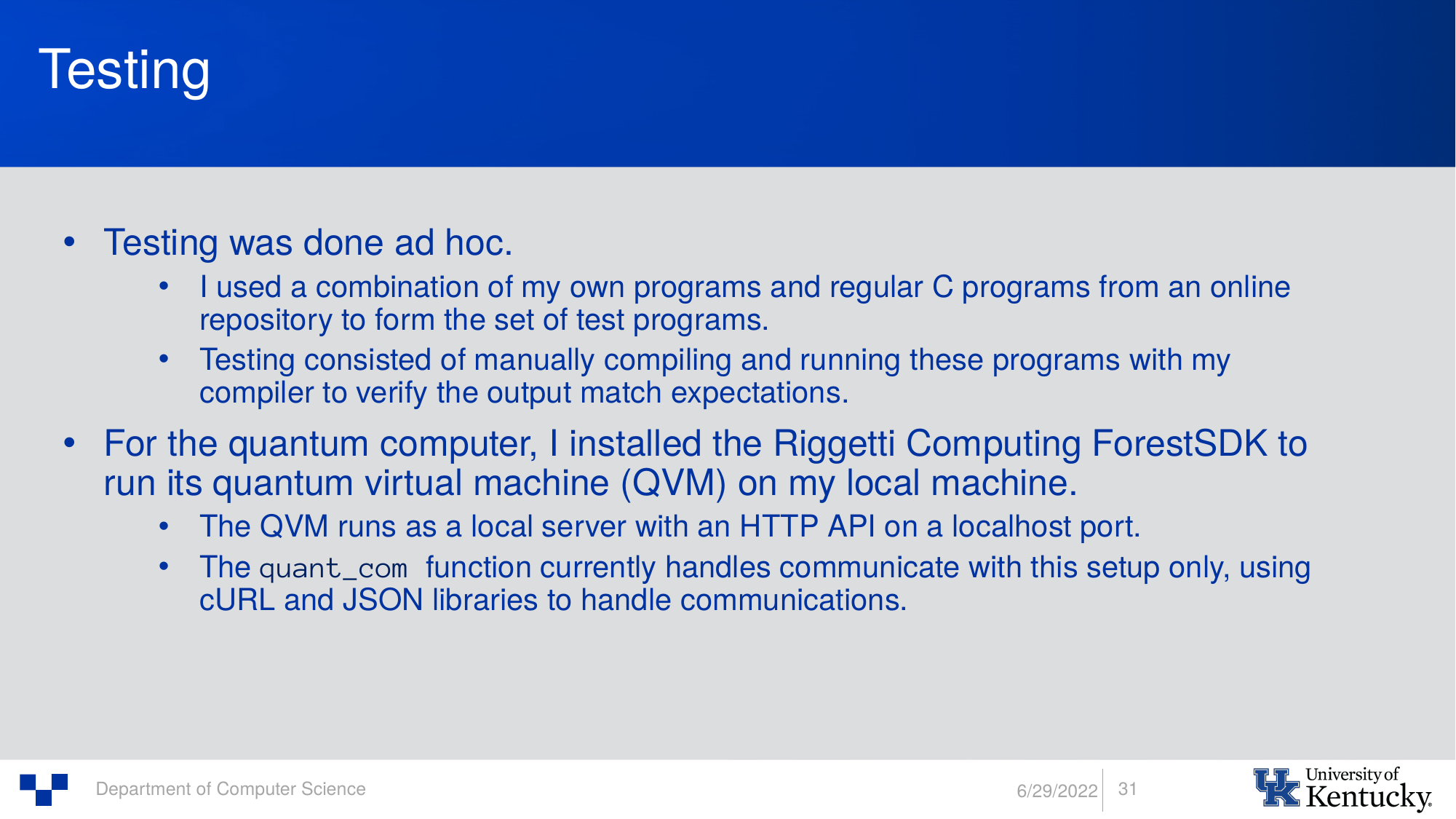

# Testing

Testing was done ad hoc.
I used a combination of my own programs and regular C programs from an online repository to form the set of test programs.
Testing consisted of manually compiling and running these programs with my compiler to verify the output match expectations.
For the quantum computer, I installed the Riggetti Computing ForestSDK to run its quantum virtual machine (QVM) on my local machine.
The QVM runs as a local server with an HTTP API on a localhost port.
The quant_com function currently handles communicate with this setup only, using cURL and JSON libraries to handle communications.

6/29/2022
31
Department of Computer Science